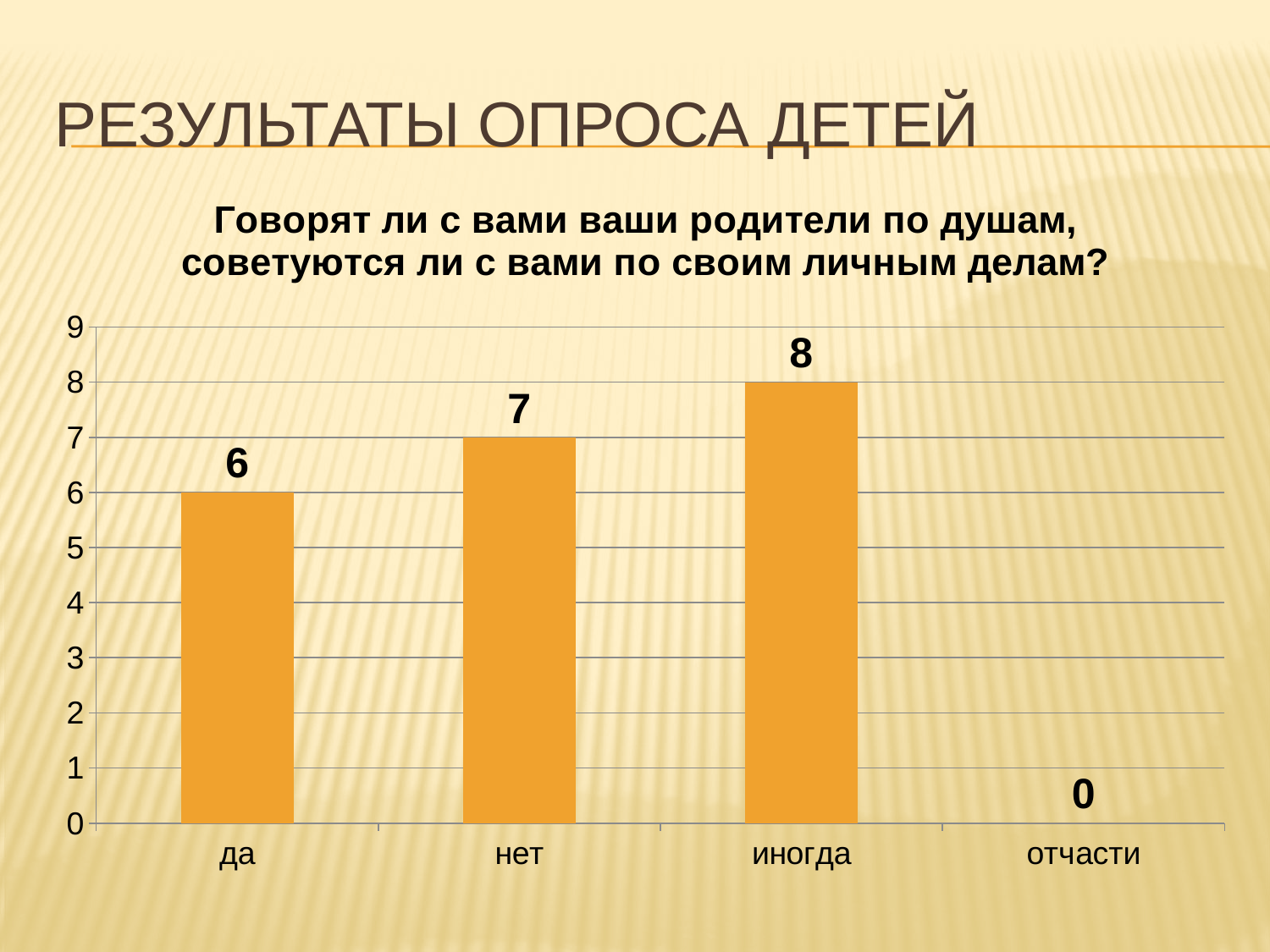

# Результаты опроса детей

### Chart: Говорят ли с вами ваши родители по душам, советуются ли с вами по своим личным делам?

| Category | Говоря ли с вам ваши родители по душам, советуются ли с вами по своим личным делам? |
|---|---|
| да | 6.0 |
| нет | 7.0 |
| иногда | 8.0 |
| отчасти | 0.0 |